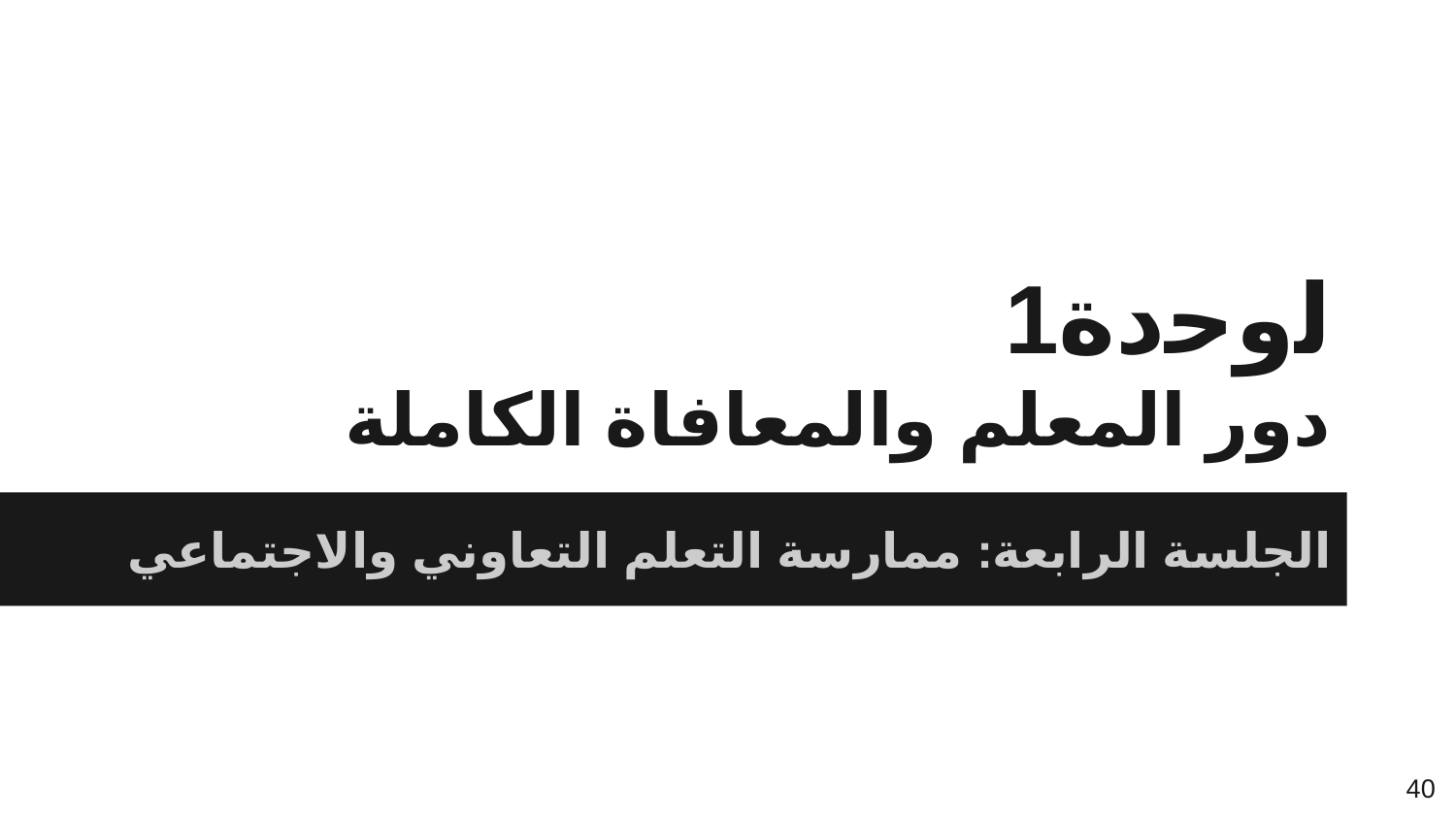

# ﻟوﺣدة1 دور المعلم والمعافاة الكاملة
الجلسة الرابعة: ممارسة التعلم التعاوني والاجتماعي
40